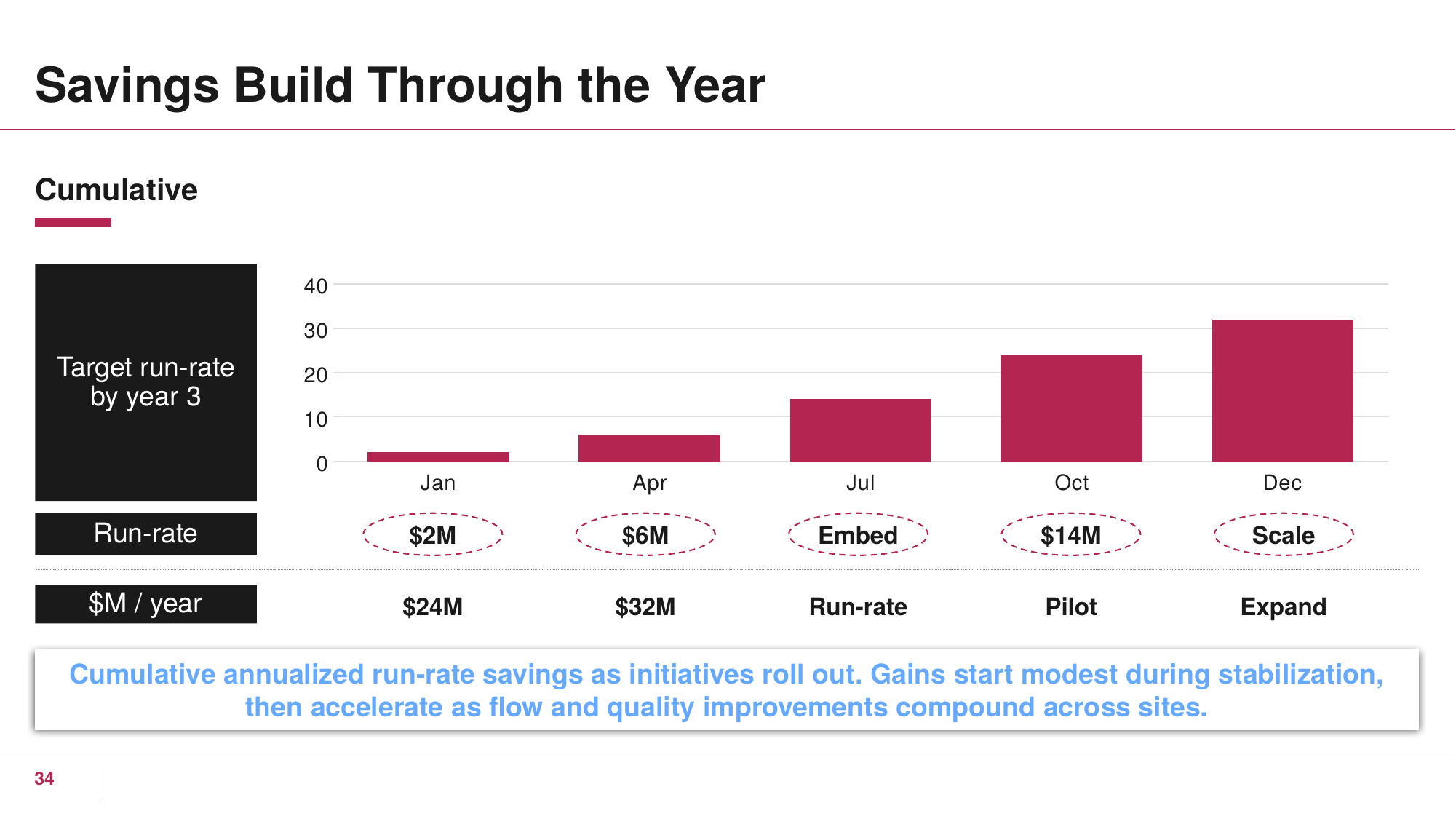

# Savings Build Through the Year
Cumulative
Target run-rate by year 3

### Chart

| Category | $M |
|---|---|
| Jan | 2.0 |
| Apr | 6.0 |
| Jul | 14.0 |
| Oct | 24.0 |
| Dec | 32.0 |
Run-rate
$2M
$6M
Embed
$14M
Scale
$M / year
$24M
$32M
Run-rate
Pilot
Expand
Cumulative annualized run-rate savings as initiatives roll out. Gains start modest during stabilization, then accelerate as flow and quality improvements compound across sites.
34